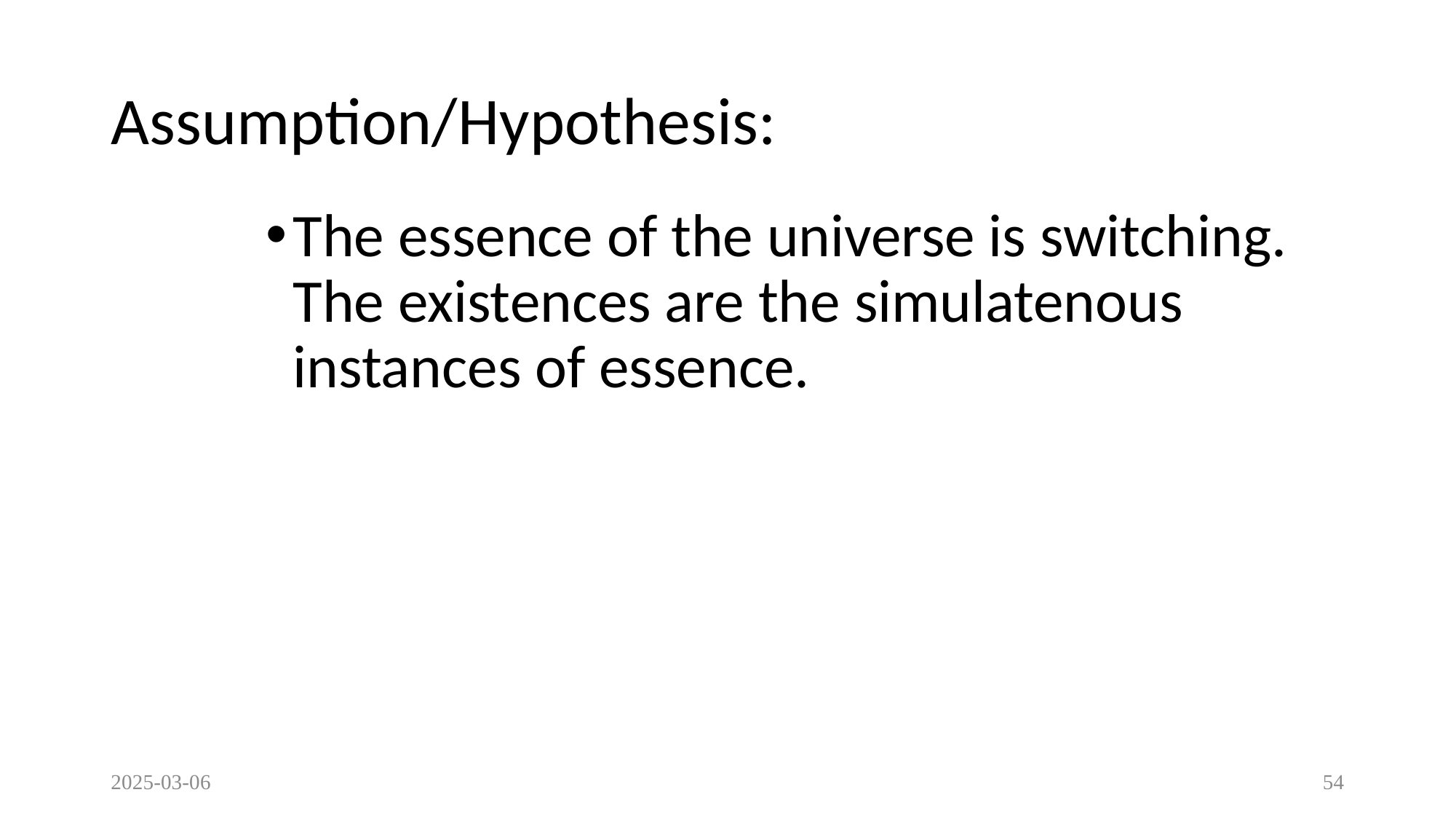

# Assumption/Hypothesis:
The essence of the universe is switching. The existences are the simulatenous instances of essence.
2025-03-06
54